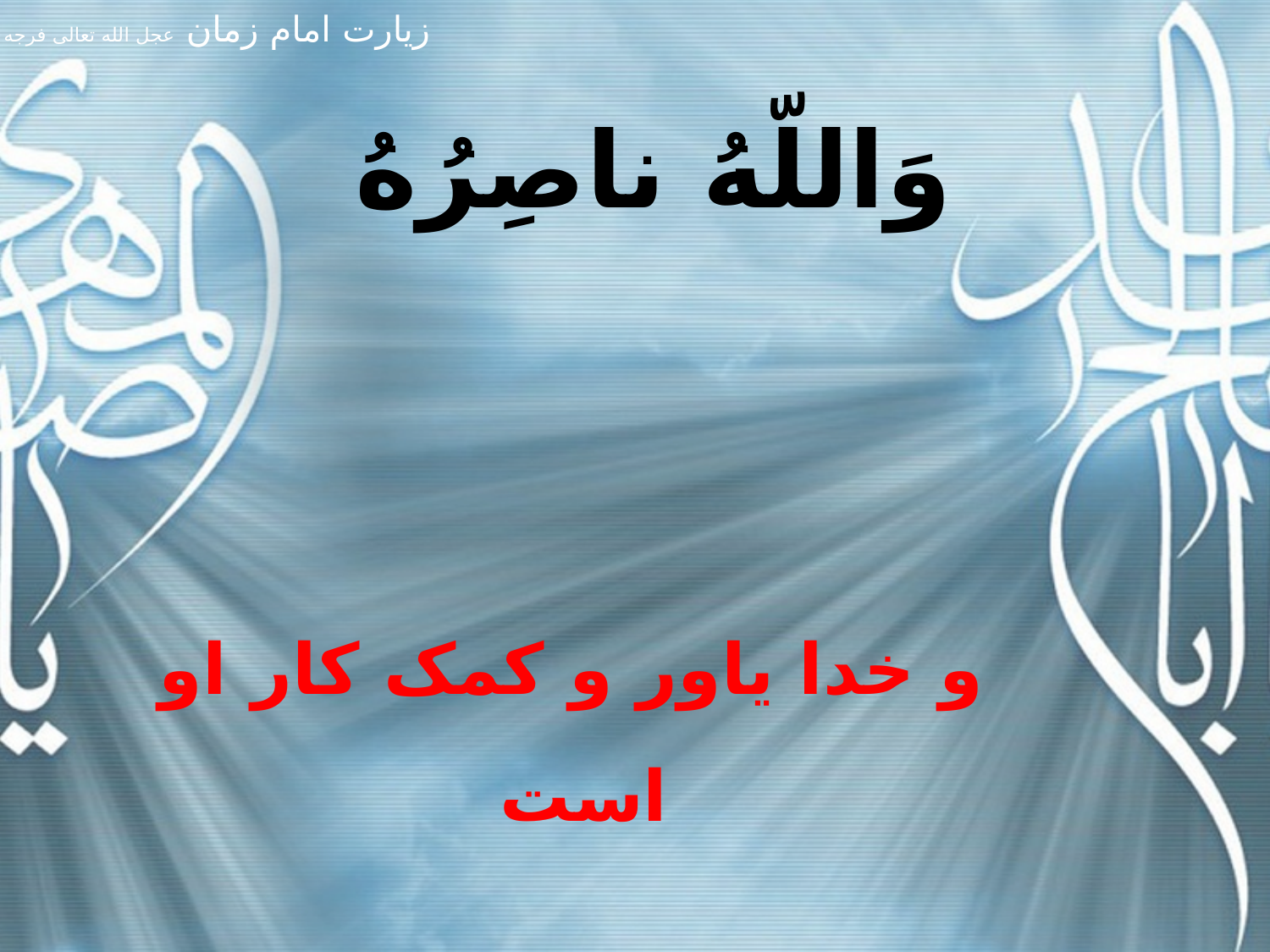

وَاللّهُ ناصِرُهُ
و خدا ياور و کمک کار او است